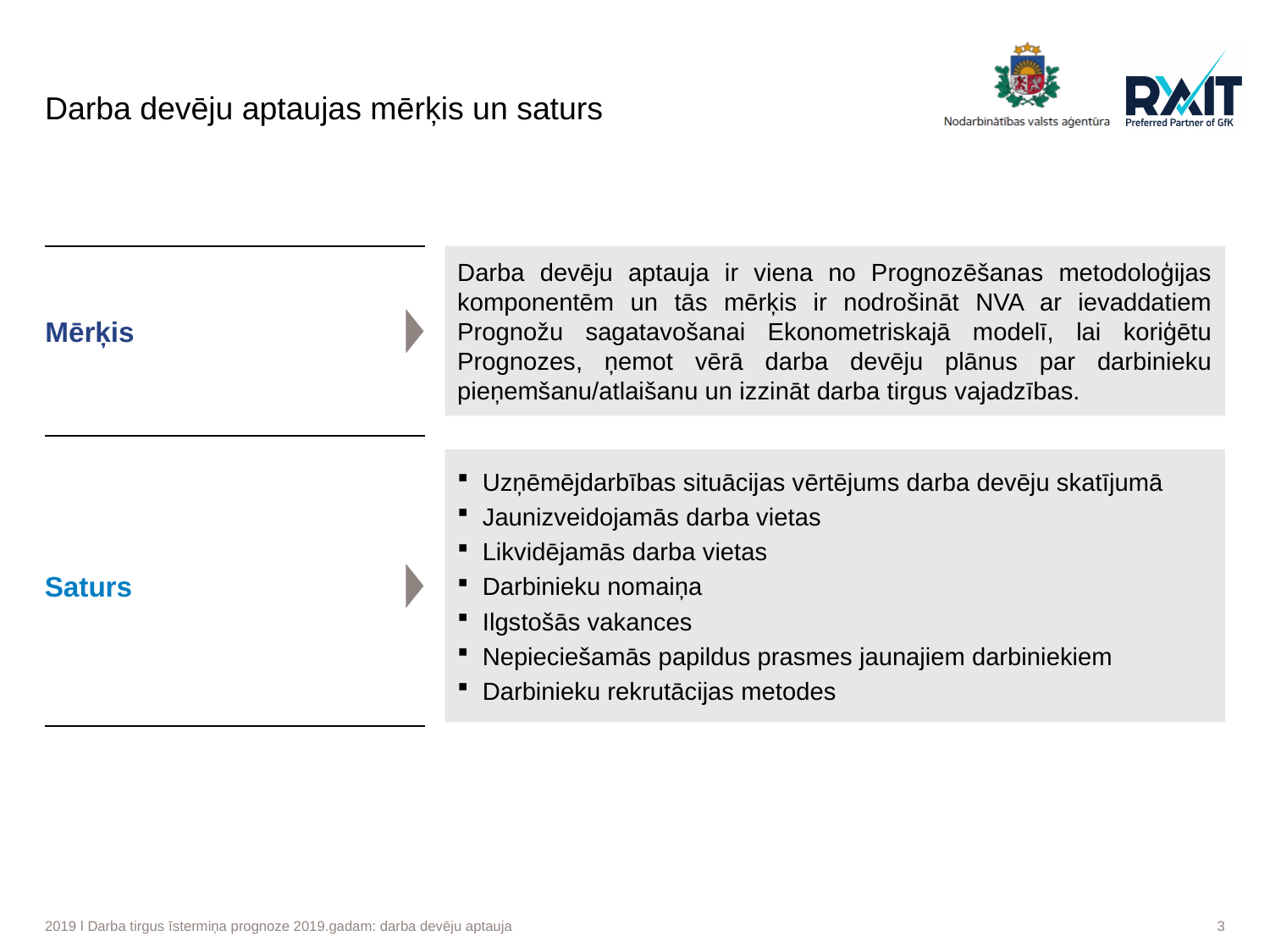

# Darba devēju aptaujas mērķis un saturs
Darba devēju aptauja ir viena no Prognozēšanas metodoloģijas komponentēm un tās mērķis ir nodrošināt NVA ar ievaddatiem Prognožu sagatavošanai Ekonometriskajā modelī, lai koriģētu Prognozes, ņemot vērā darba devēju plānus par darbinieku pieņemšanu/atlaišanu un izzināt darba tirgus vajadzības.
Mērķis

Uzņēmējdarbības situācijas vērtējums darba devēju skatījumā
Jaunizveidojamās darba vietas
Likvidējamās darba vietas
Darbinieku nomaiņa
Ilgstošās vakances
Nepieciešamās papildus prasmes jaunajiem darbiniekiem
Darbinieku rekrutācijas metodes
Saturs